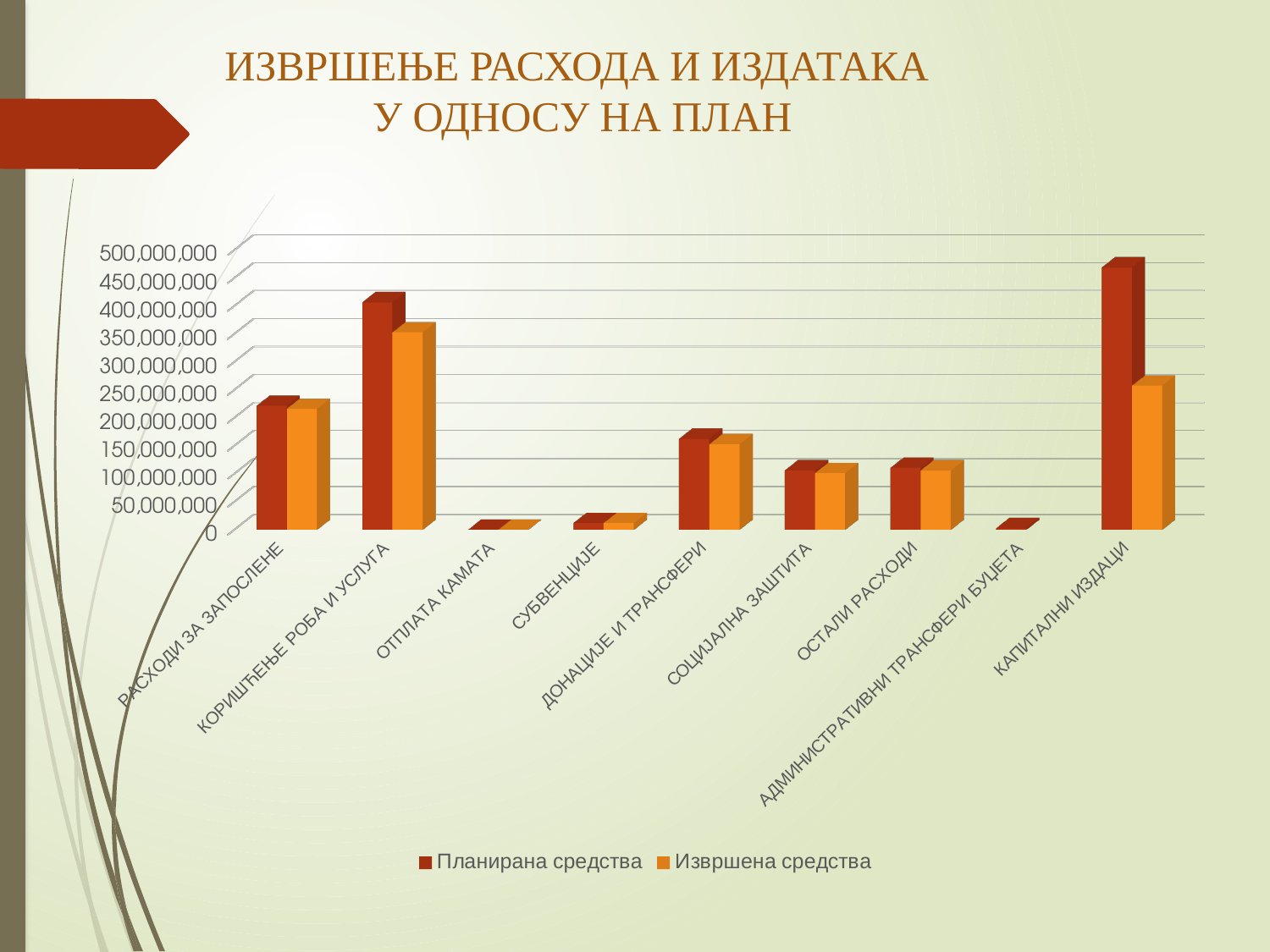

# ИЗВРШЕЊЕ РАСХОДА И ИЗДАТАКА У ОДНОСУ НА ПЛАН

[unsupported chart]